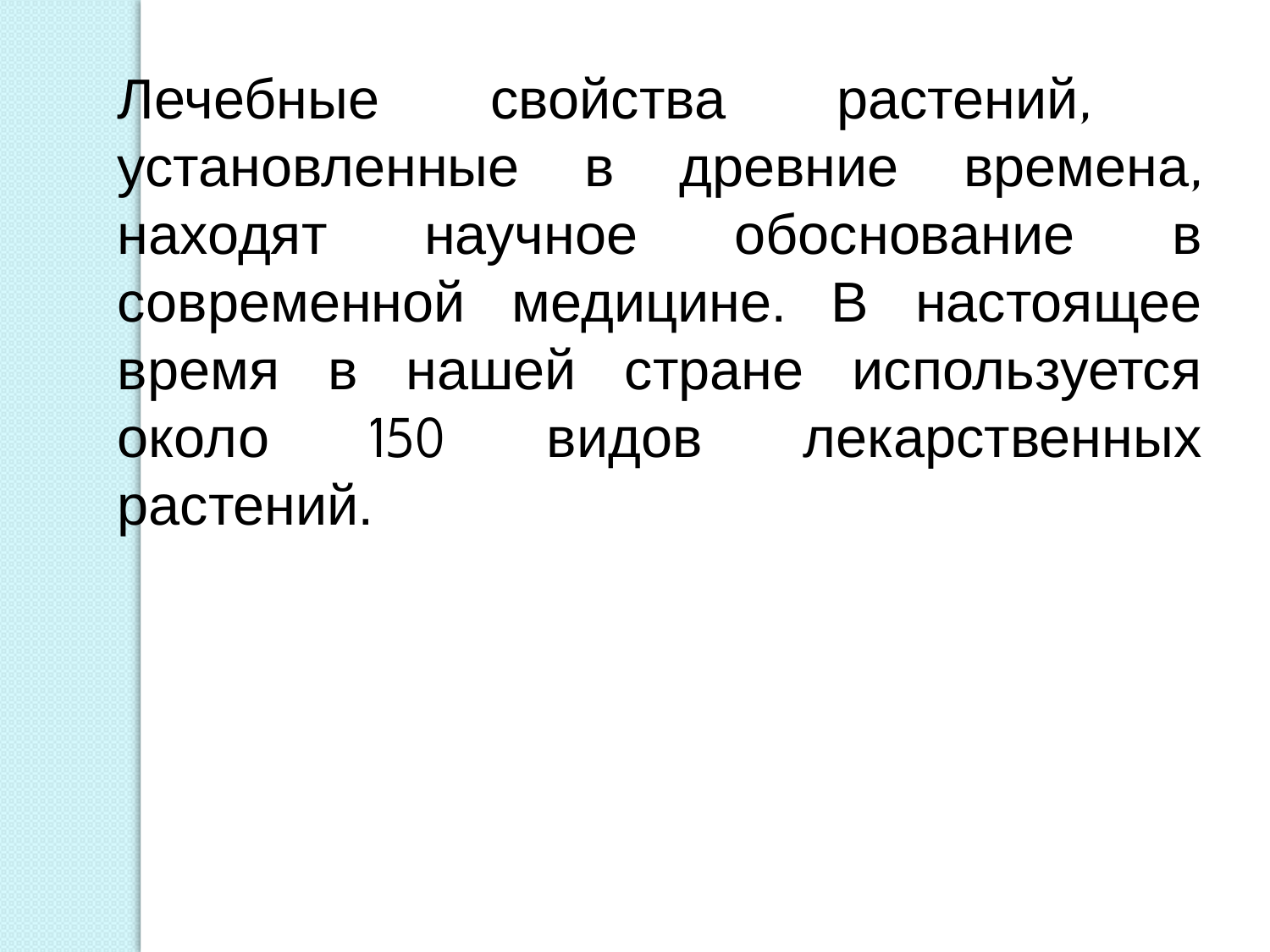

Лечебные свойства растений,  установленные в древние времена, находят научное обоснование в современной медицине. В настоящее время в нашей стране используется около 150 видов лекарственных растений.